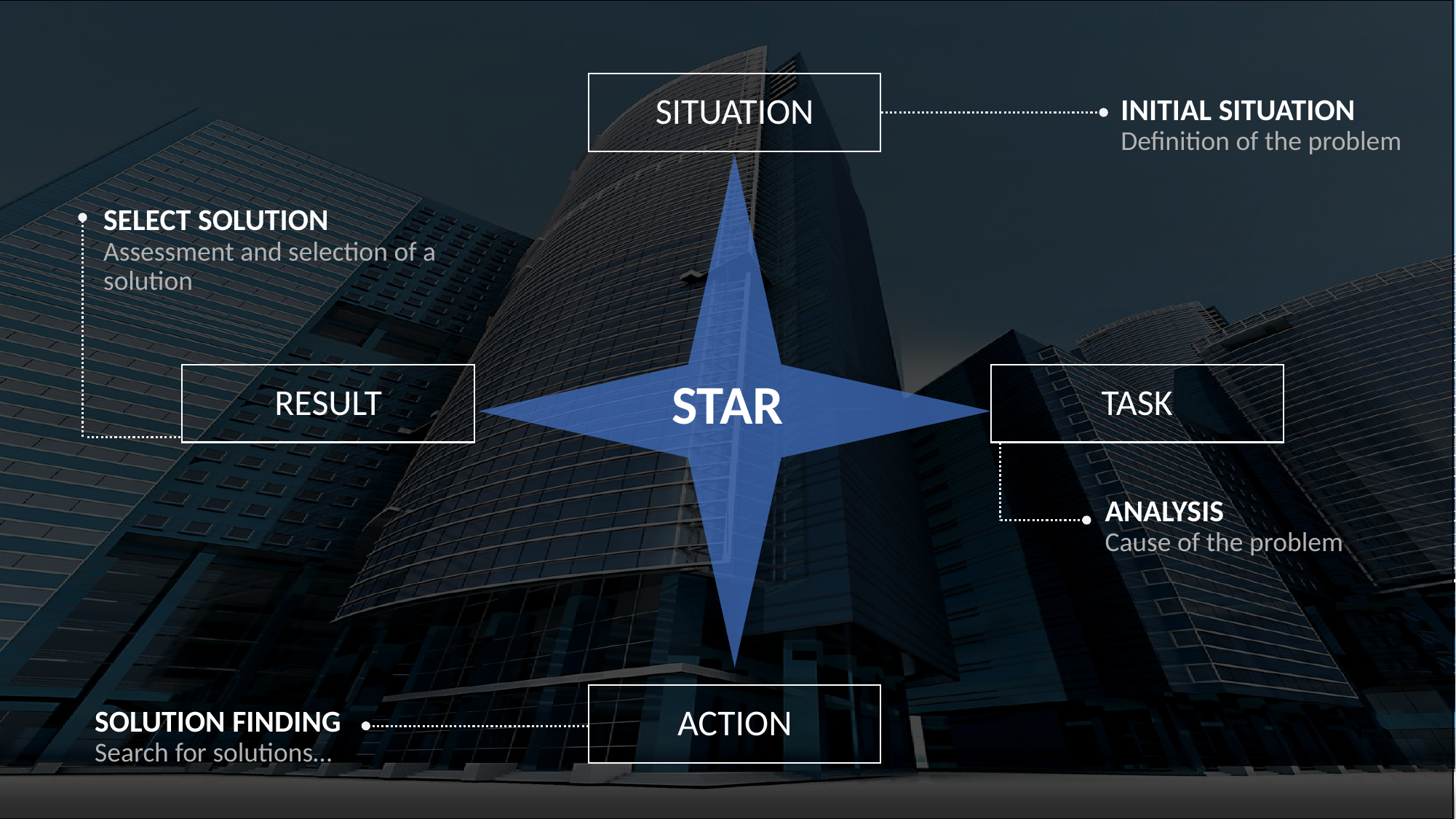

SITUATION
INITIAL SITUATION
Definition of the problem

SELECT SOLUTION
Assessment and selection of a solution

RESULT
TASK
STAR

ANALYSIS
Cause of the problem

ACTION
SOLUTION FINDING
Search for solutions…